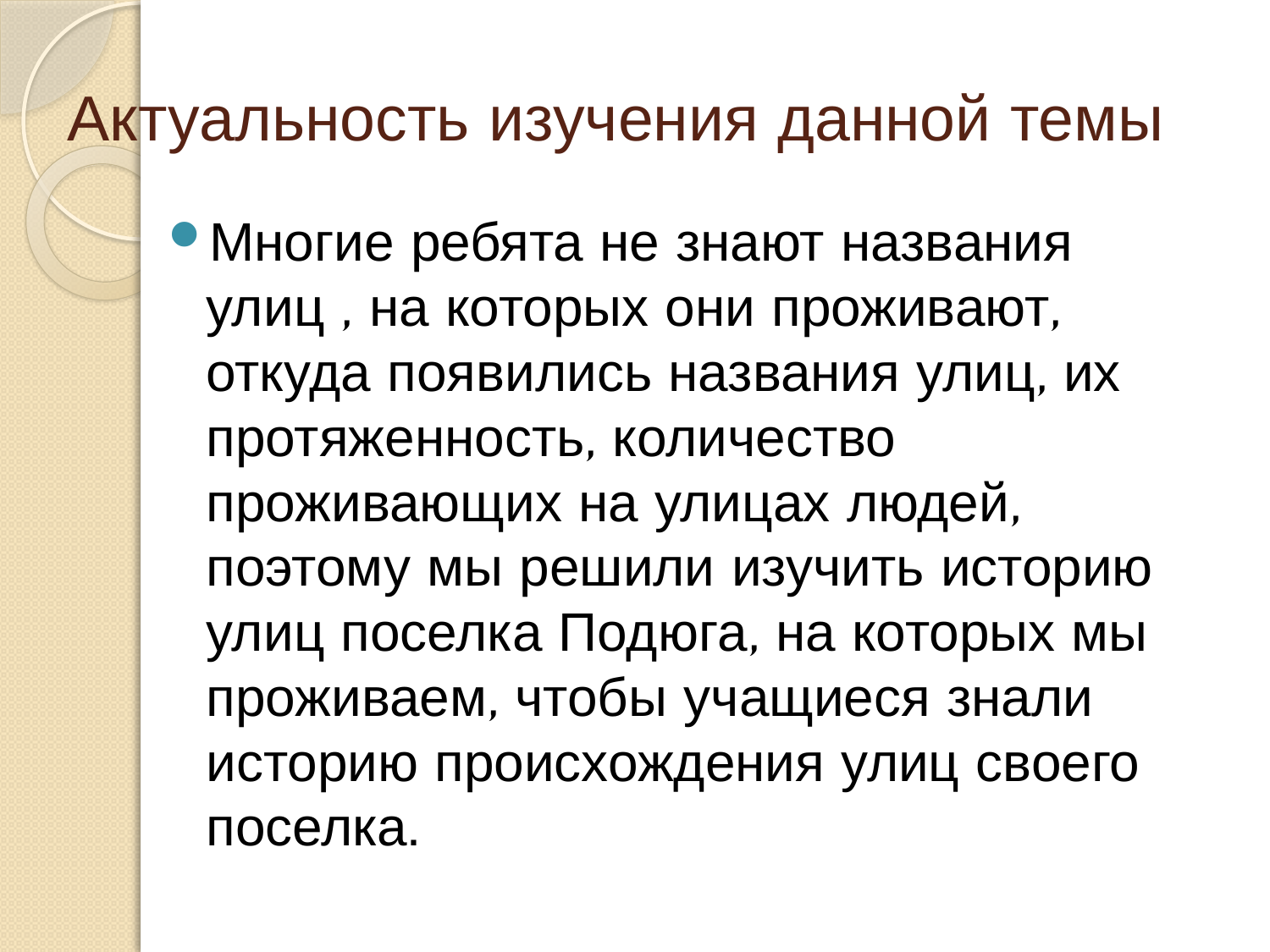

# Актуальность изучения данной темы
Многие ребята не знают названия улиц , на которых они проживают, откуда появились названия улиц, их протяженность, количество проживающих на улицах людей, поэтому мы решили изучить историю улиц поселка Подюга, на которых мы проживаем, чтобы учащиеся знали историю происхождения улиц своего поселка.